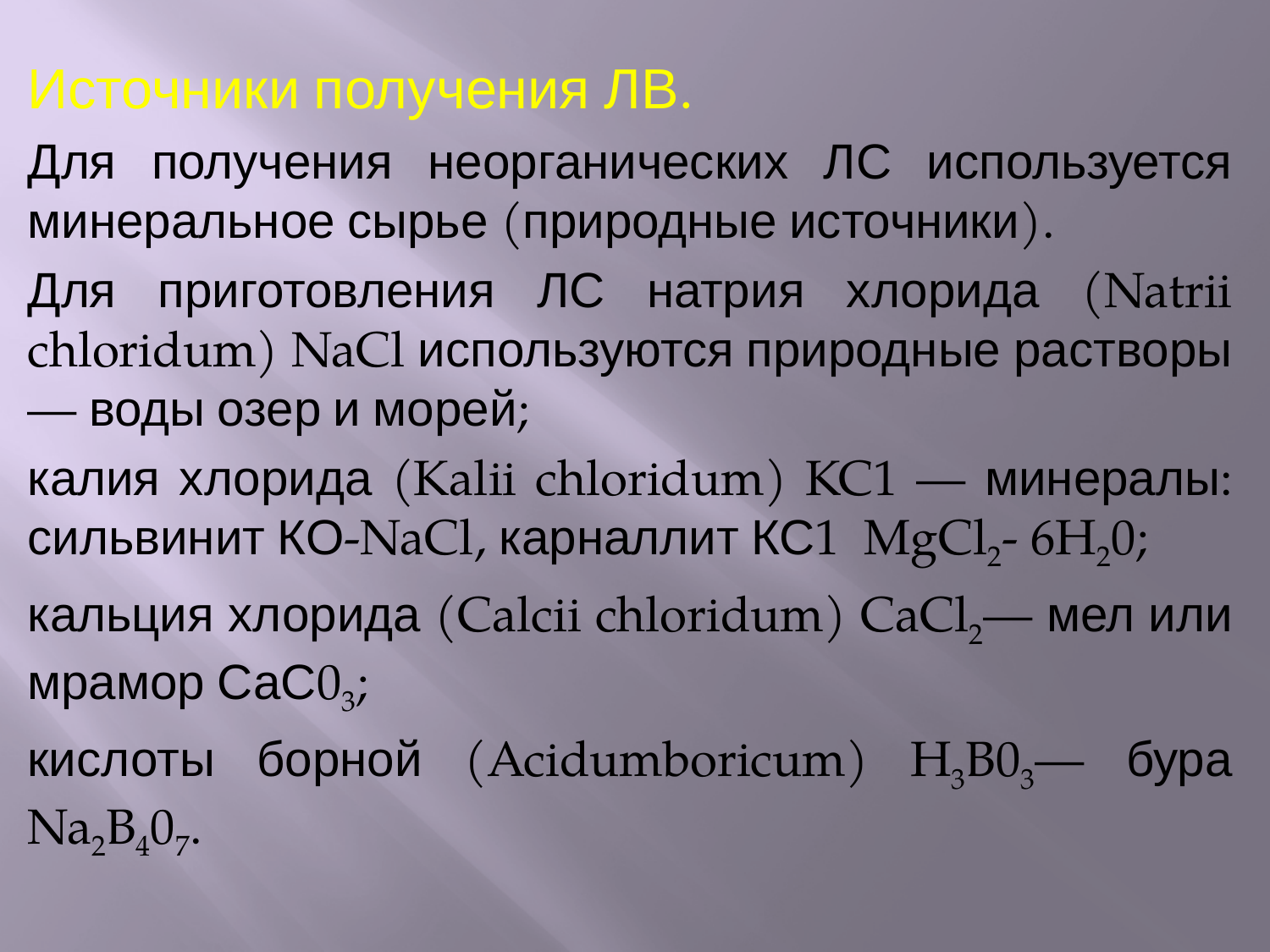

Источники получения ЛВ.
Для получения неорганических ЛС используется минеральное сырье (природные источники).
Для приготовления ЛС натрия хлорида (Natrii chloridum) NaCl используются природные растворы — воды озер и морей;
калия хлорида (Kalii chloridum) KC1 — минералы: сильвинит КО-NaCl, карналлит КС1  MgCl2- 6H20;
кальция хлорида (Calcii chloridum) CaCl2— мел или мрамор СаС03;
кислоты борной (Acidumboricum) H3B03— бура Na2B407.
#